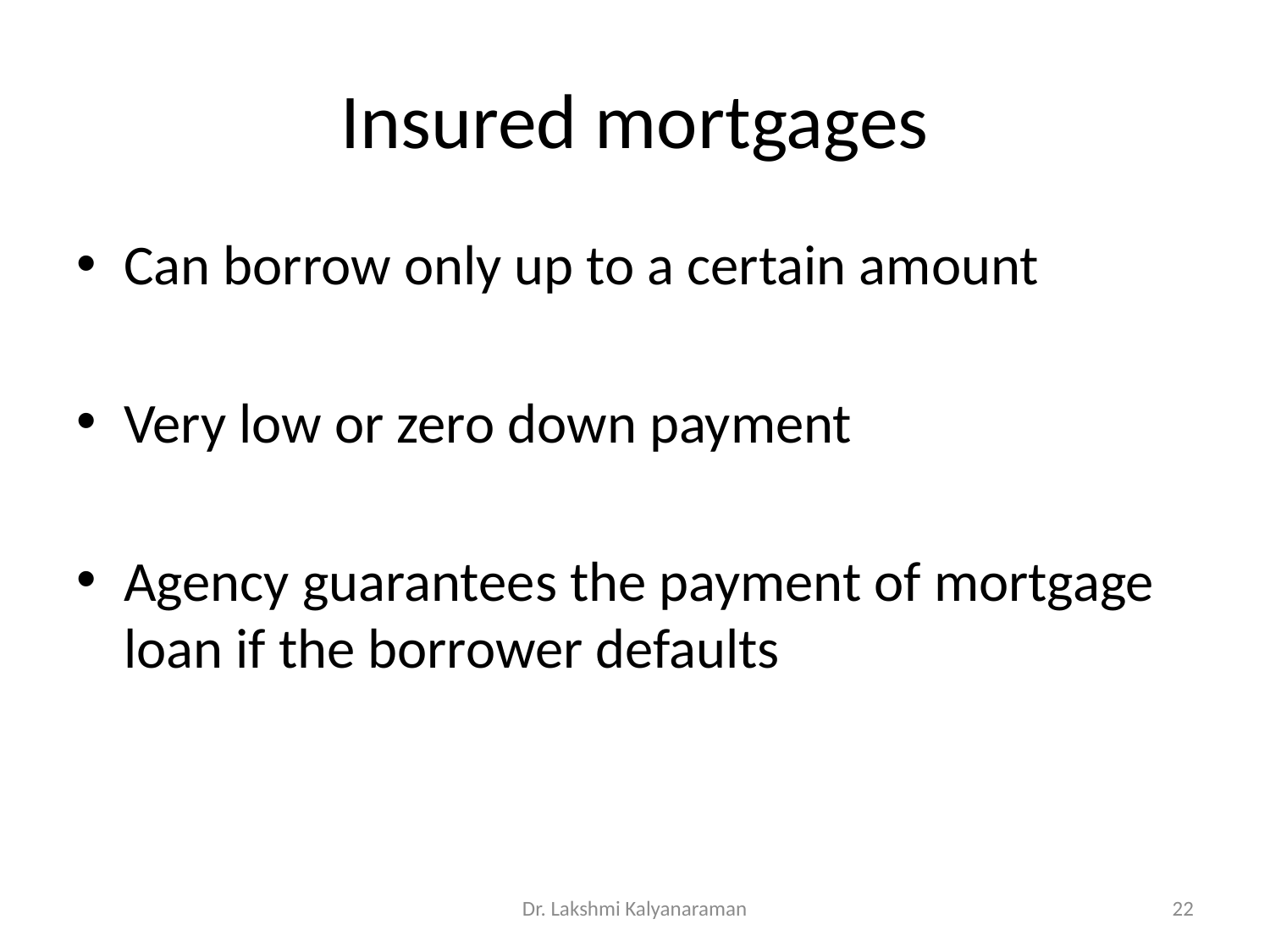

# Insured mortgages
Can borrow only up to a certain amount

Very low or zero down payment

Agency guarantees the payment of mortgage loan if the borrower defaults

Dr. Lakshmi Kalyanaraman
22